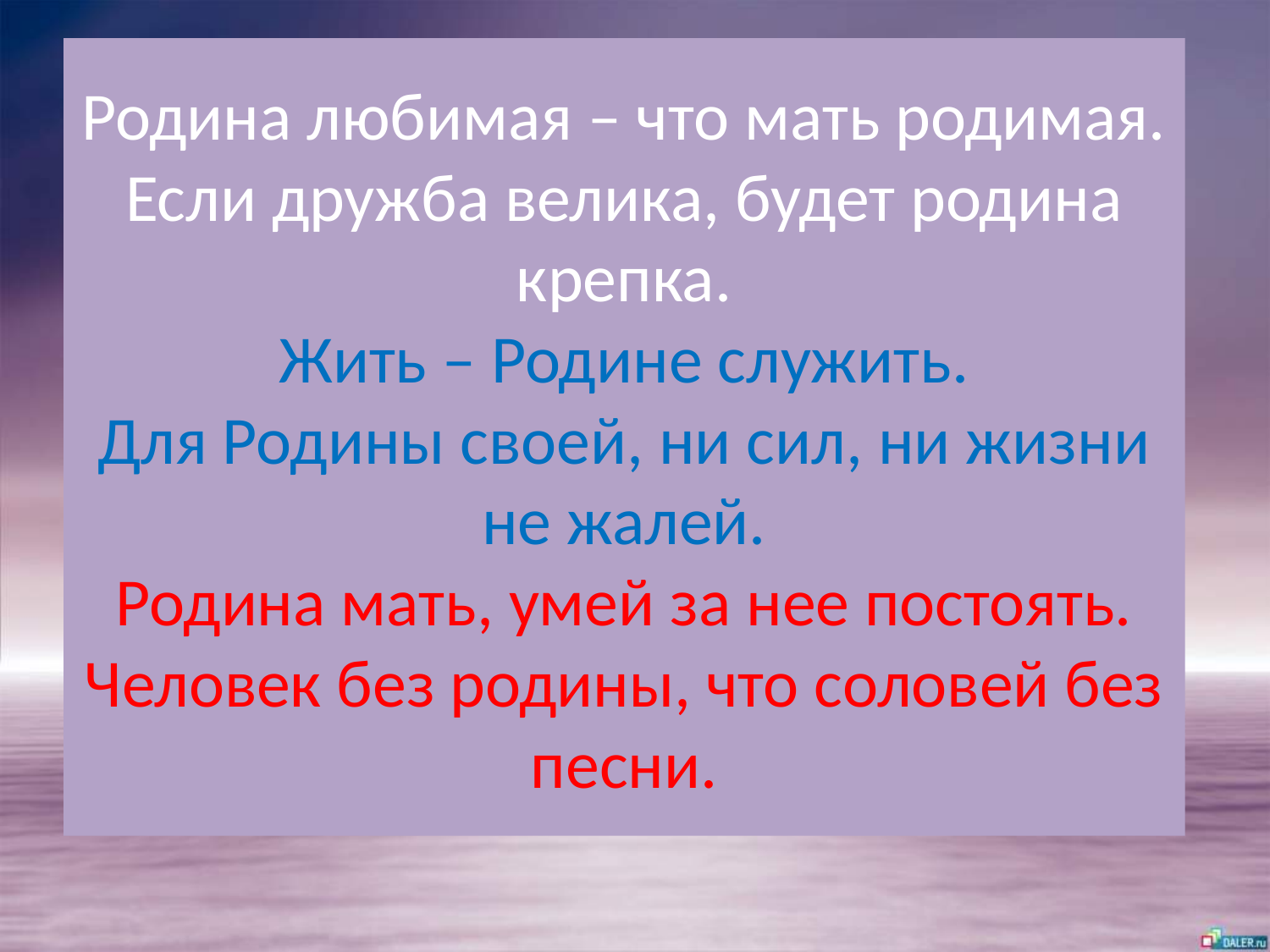

# Родина любимая – что мать родимая. Если дружба велика, будет родина крепка. Жить – Родине служить. Для Родины своей, ни сил, ни жизни не жалей. Родина мать, умей за нее постоять. Человек без родины, что соловей без песни.